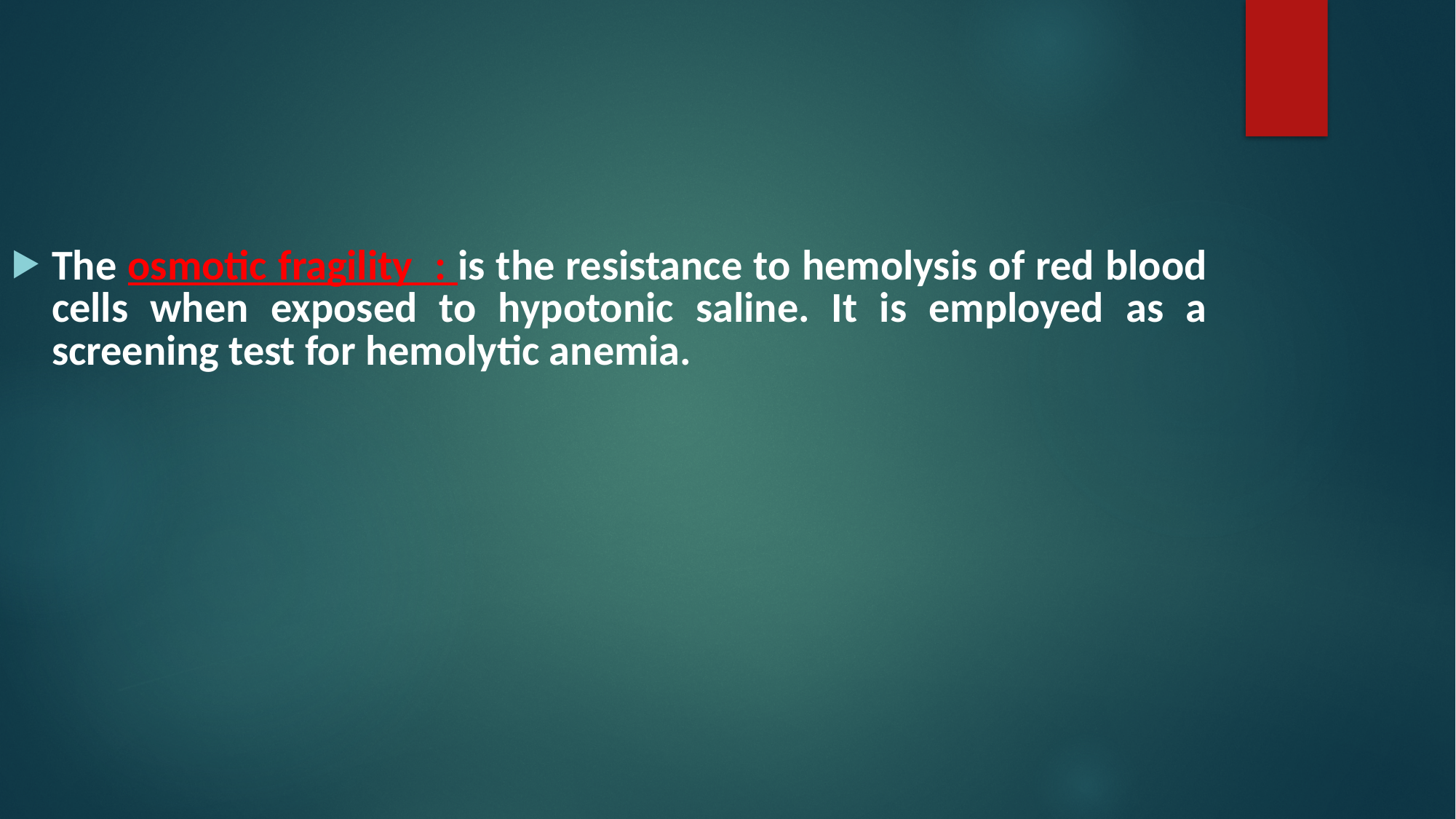

The osmotic fragility  : is the resistance to hemolysis of red blood cells when exposed to hypotonic saline. It is employed as a screening test for hemolytic anemia.